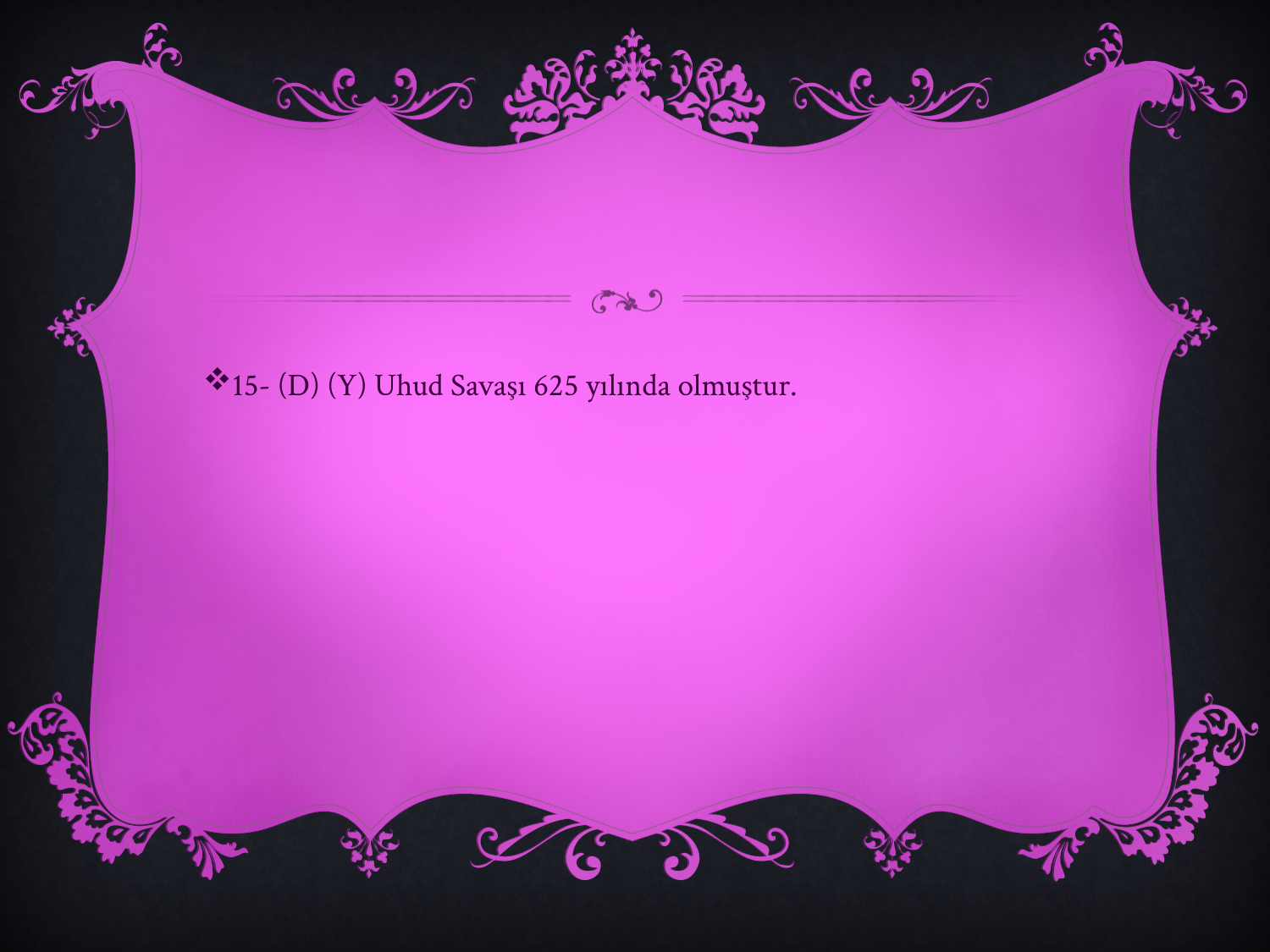

#
15- (D) (Y) Uhud Savaşı 625 yılında olmuştur.